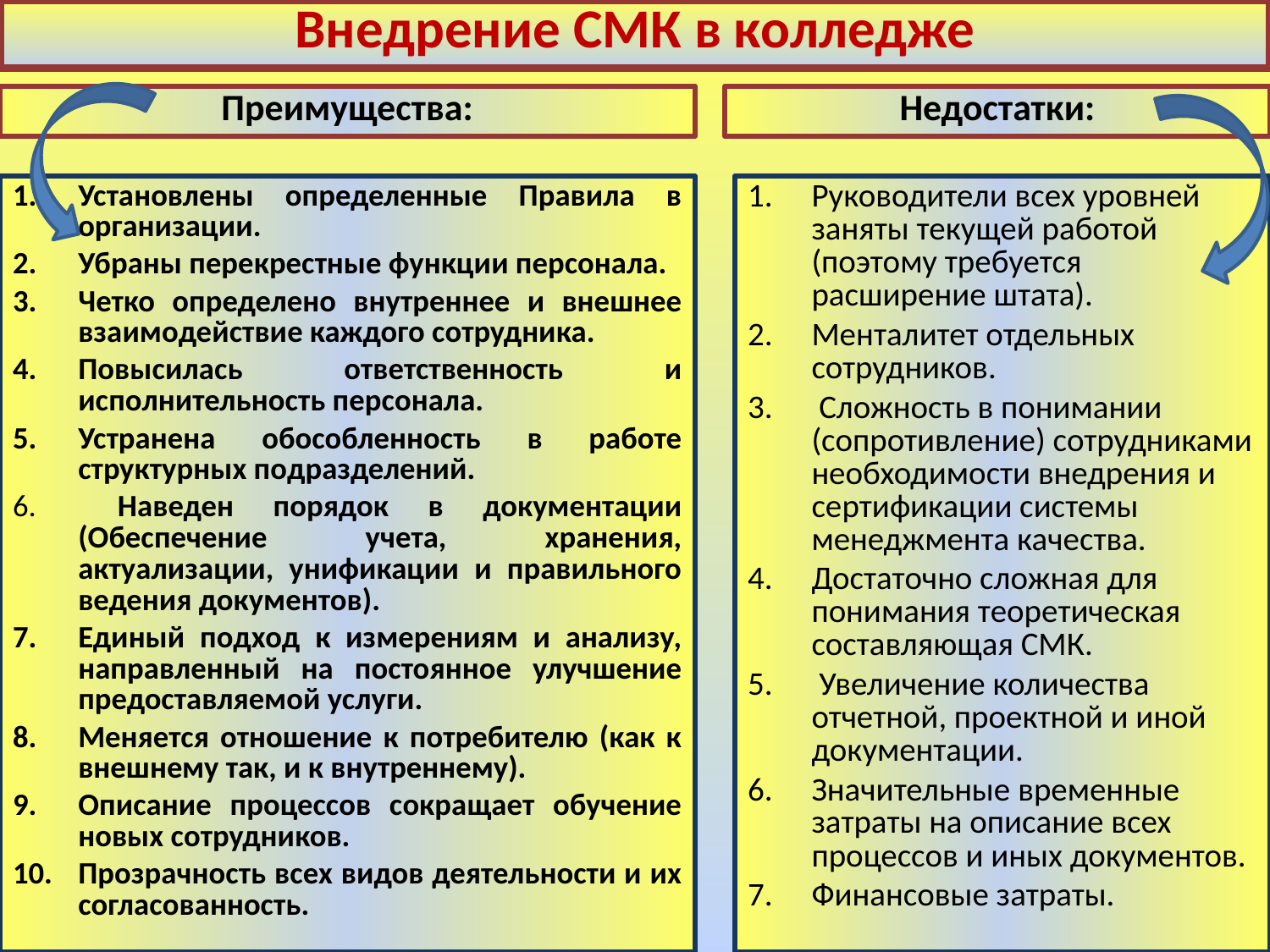

# Внедрение СМК в колледже

Преимущества:
Недостатки:
Установлены определенные Правила в организации.
Убраны перекрестные функции персонала.
Четко определено внутреннее и внешнее взаимодействие каждого сотрудника.
Повысилась ответственность и исполнительность персонала.
Устранена обособленность в работе структурных подразделений.
 Наведен порядок в документации (Обеспечение учета, хранения, актуализации, унификации и правильного ведения документов).
Единый подход к измерениям и анализу, направленный на постоянное улучшение предоставляемой услуги.
Меняется отношение к потребителю (как к внешнему так, и к внутреннему).
Описание процессов сокращает обучение новых сотрудников.
Прозрачность всех видов деятельности и их согласованность.

Руководители всех уровней заняты текущей работой (поэтому требуется расширение штата).
Менталитет отдельных сотрудников.
 Сложность в понимании (сопротивление) сотрудниками необходимости внедрения и сертификации системы менеджмента качества.
Достаточно сложная для понимания теоретическая составляющая СМК.
 Увеличение количества отчетной, проектной и иной документации.
Значительные временные затраты на описание всех процессов и иных документов.
Финансовые затраты.